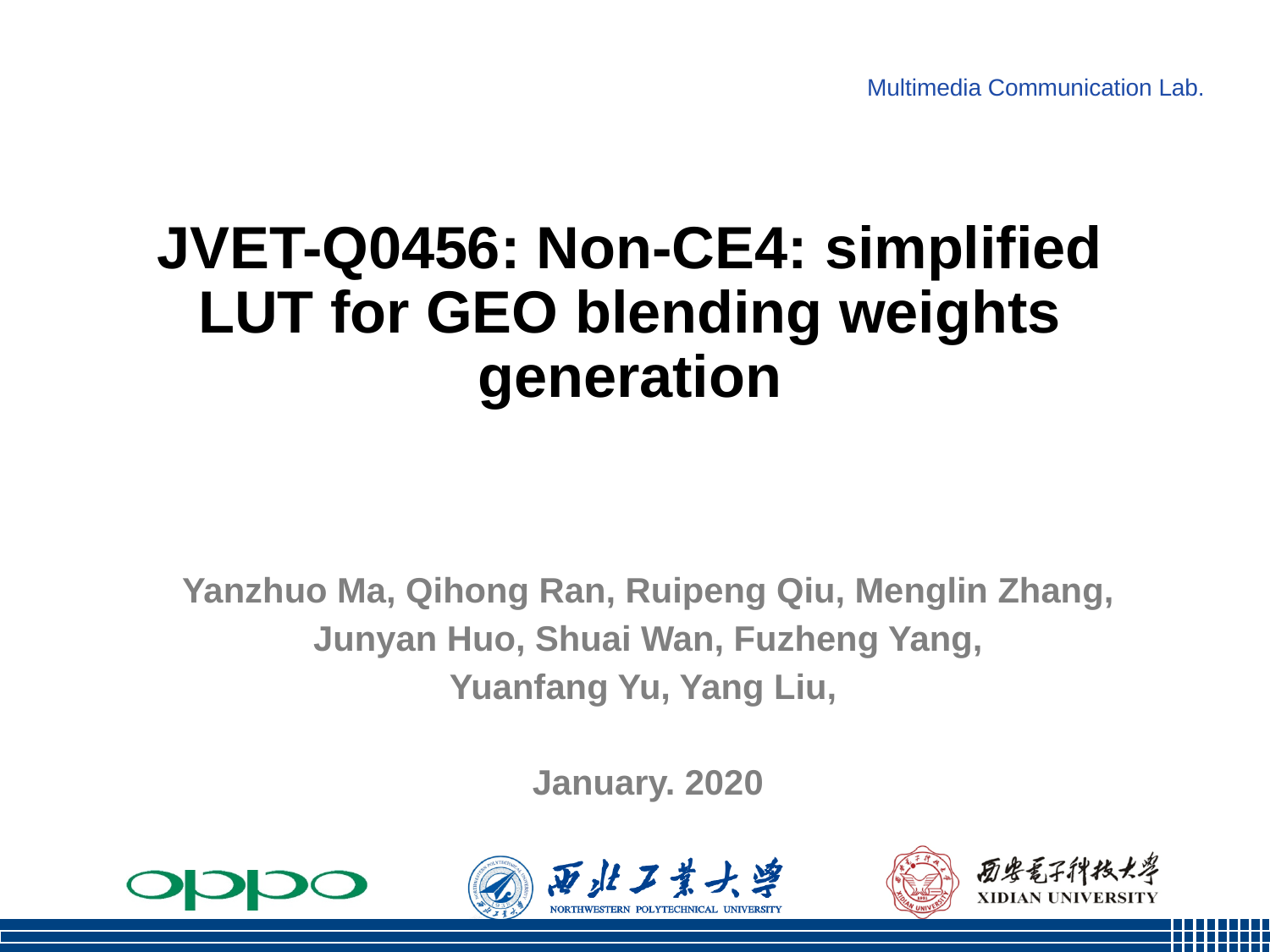

# JVET-Q0456: Non-CE4: simplified LUT for GEO blending weights generation
Yanzhuo Ma, Qihong Ran, Ruipeng Qiu, Menglin Zhang,
Junyan Huo, Shuai Wan, Fuzheng Yang,
Yuanfang Yu, Yang Liu,

January. 2020